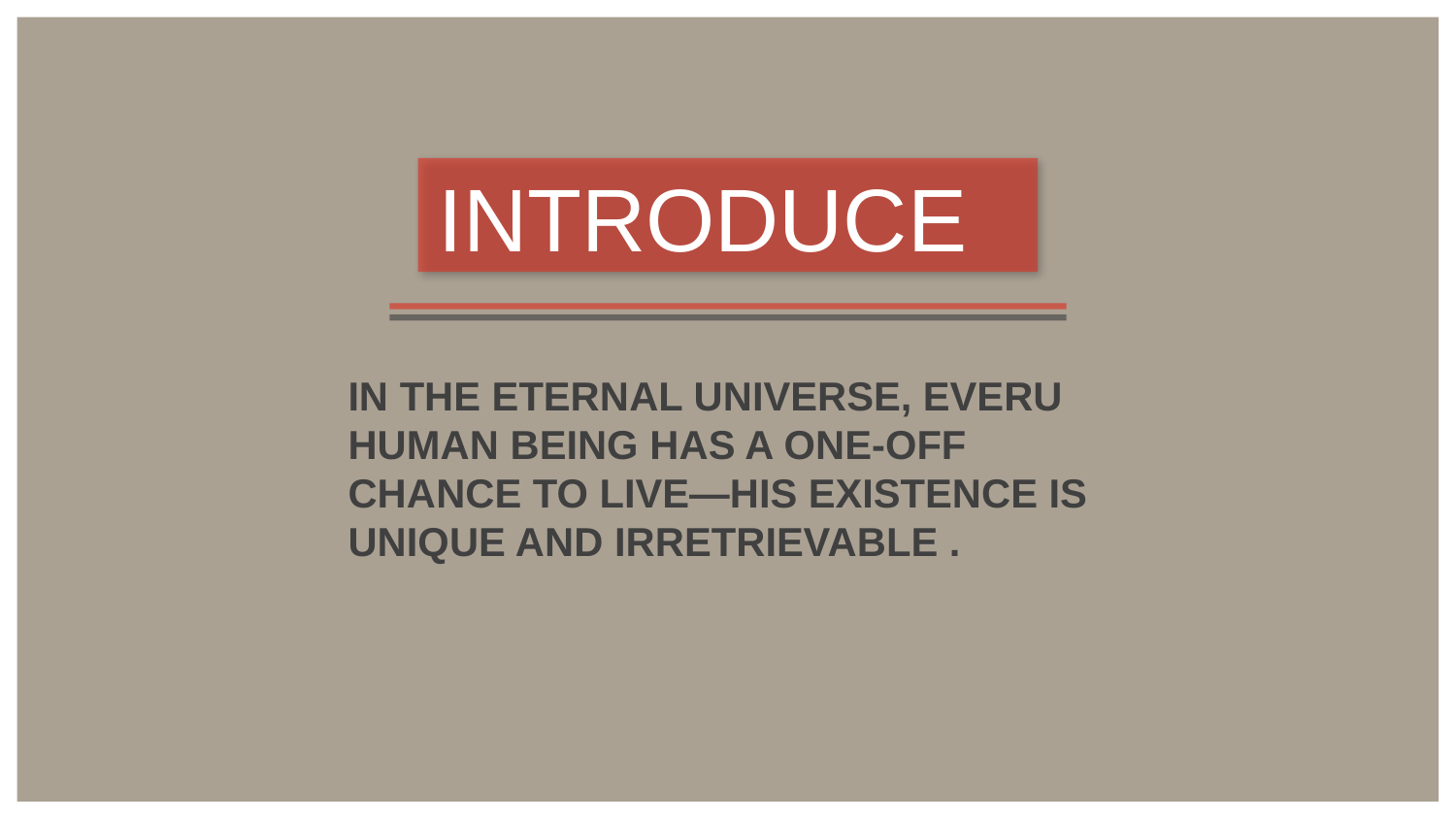

INTRODUCE

IN THE ETERNAL UNIVERSE, EVERU HUMAN BEING HAS A ONE-OFF CHANCE TO LIVE—HIS EXISTENCE IS UNIQUE AND IRRETRIEVABLE .